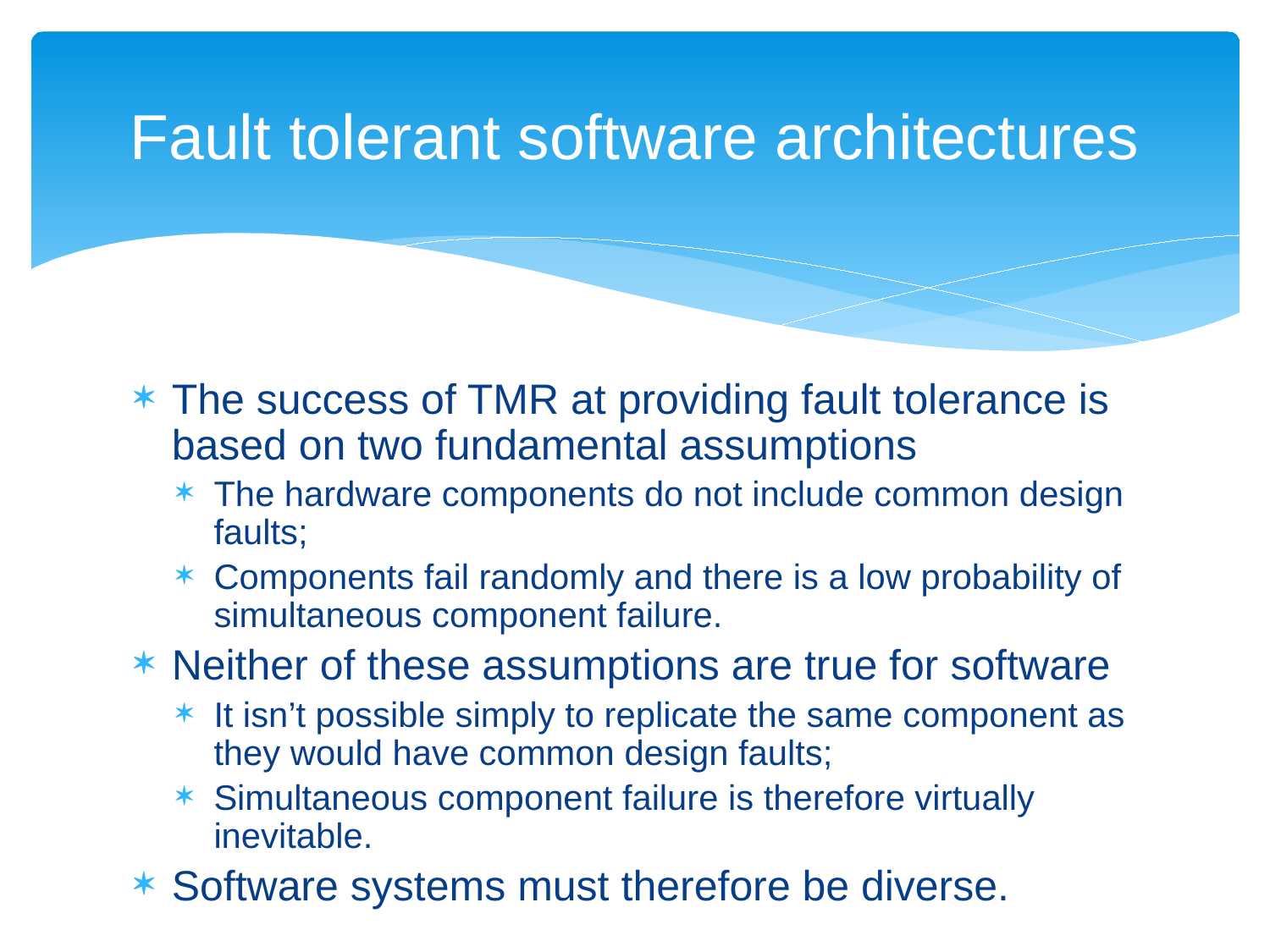

# Fault tolerant software architectures
The success of TMR at providing fault tolerance is based on two fundamental assumptions
The hardware components do not include common design faults;
Components fail randomly and there is a low probability of simultaneous component failure.
Neither of these assumptions are true for software
It isn’t possible simply to replicate the same component as they would have common design faults;
Simultaneous component failure is therefore virtually inevitable.
Software systems must therefore be diverse.